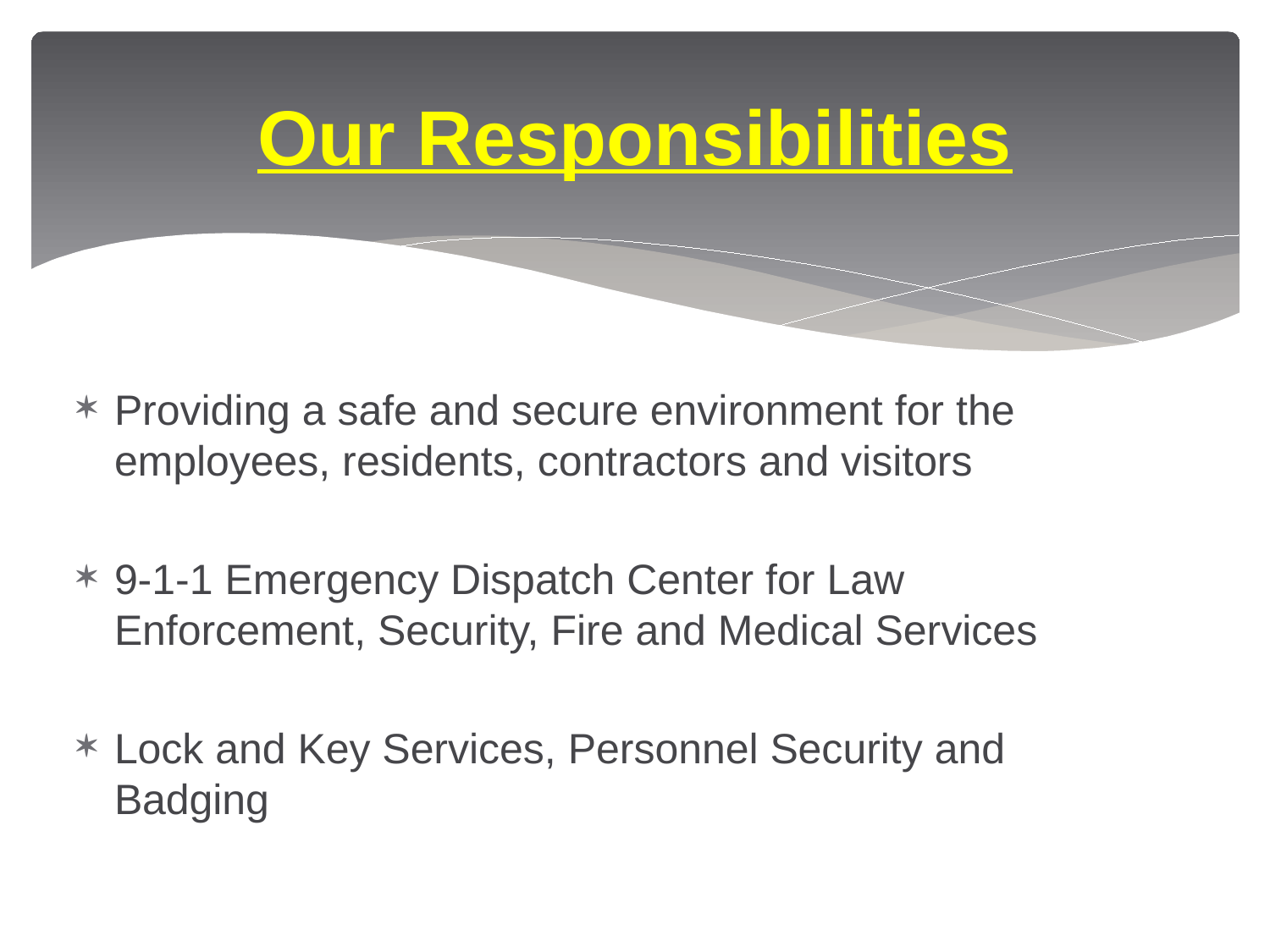

# Our Responsibilities
Providing a safe and secure environment for the employees, residents, contractors and visitors

9-1-1 Emergency Dispatch Center for Law Enforcement, Security, Fire and Medical Services

Lock and Key Services, Personnel Security and Badging